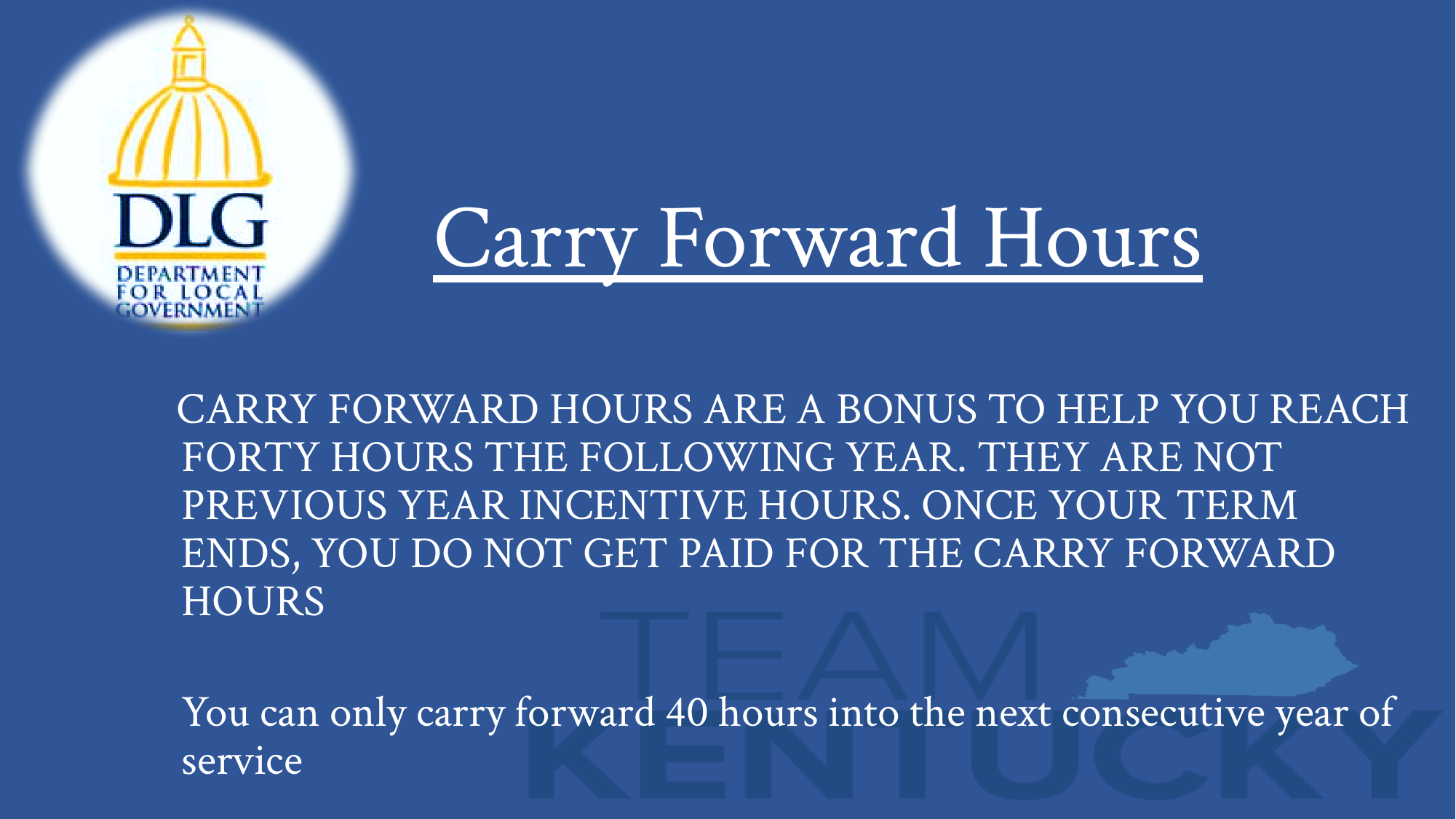

# Carry Forward Hours

  CARRY FORWARD HOURS ARE A BONUS TO HELP YOU REACH FORTY HOURS THE FOLLOWING YEAR. THEY ARE NOT PREVIOUS YEAR INCENTIVE HOURS. ONCE YOUR TERM ENDS, YOU DO NOT GET PAID FOR THE CARRY FORWARD HOURS

	You can only carry forward 40 hours into the next consecutive year of service